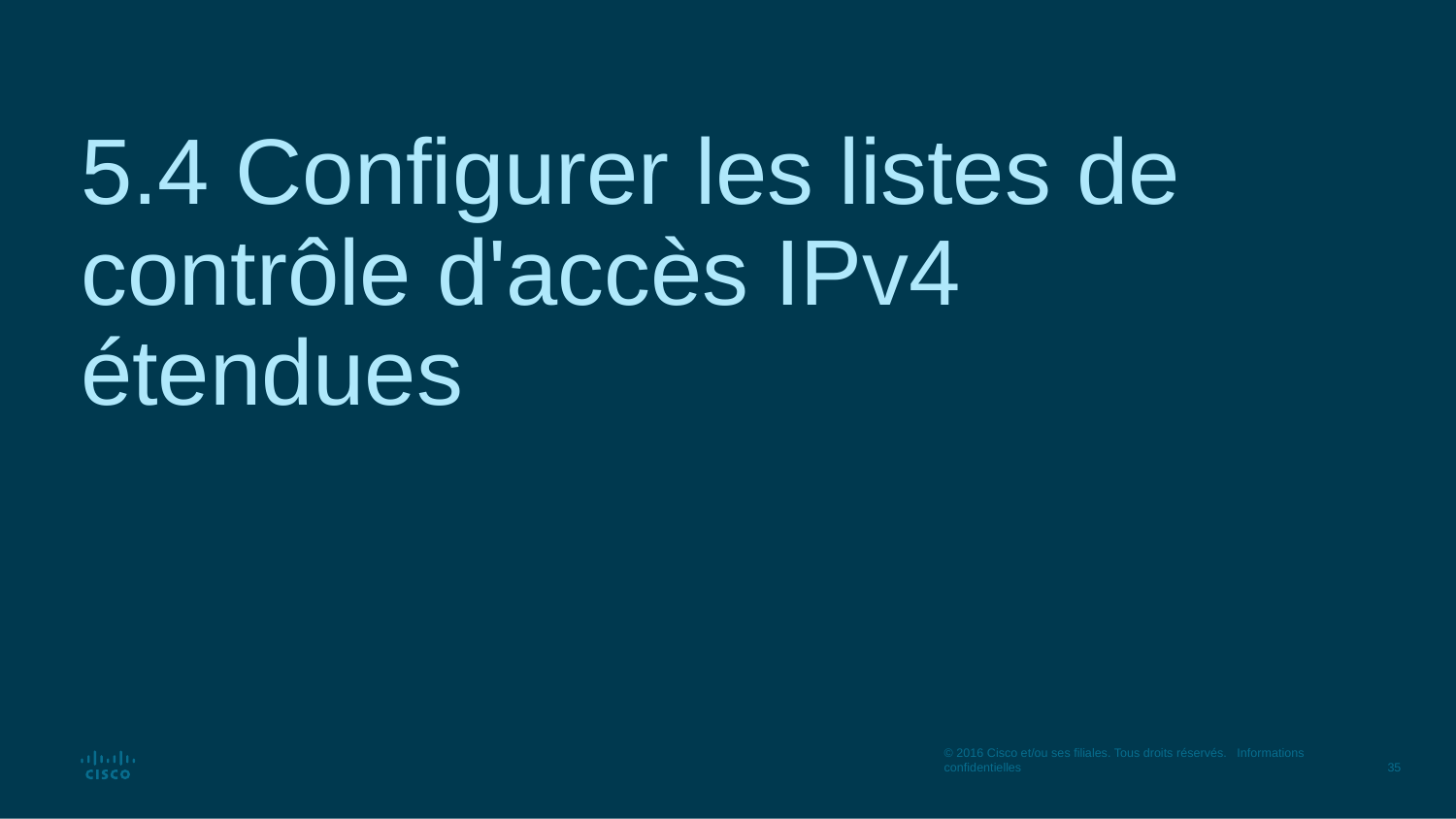

# 5.4 Configurer les listes de contrôle d'accès IPv4 étendues